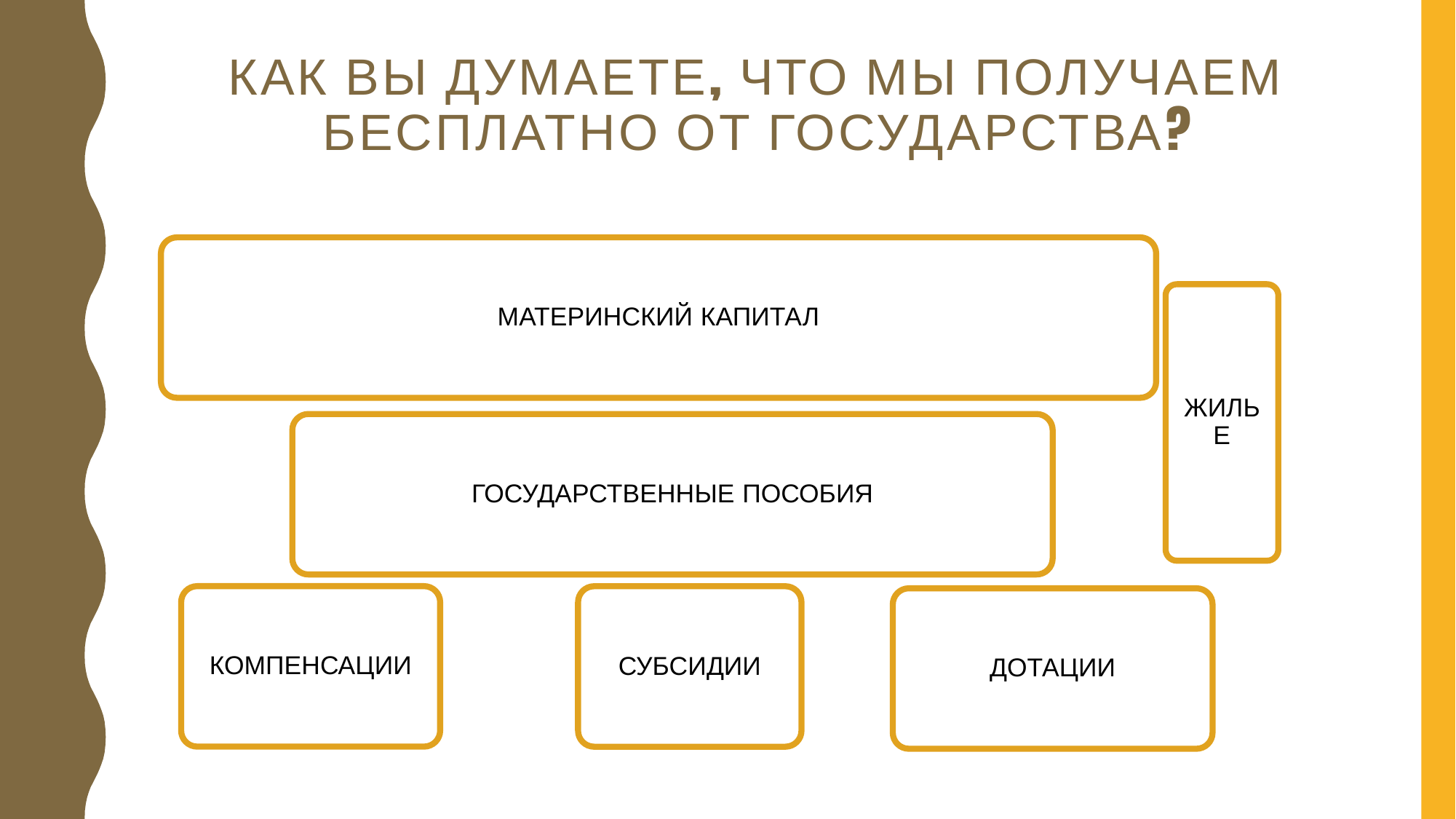

# Как вы думаете, что мы получаем бесплатно от государства?
МАТЕРИНСКИЙ КАПИТАЛ
ЖИЛЬЕ
ГОСУДАРСТВЕННЫЕ ПОСОБИЯ
КОМПЕНСАЦИИ
СУБСИДИИ
ДОТАЦИИ